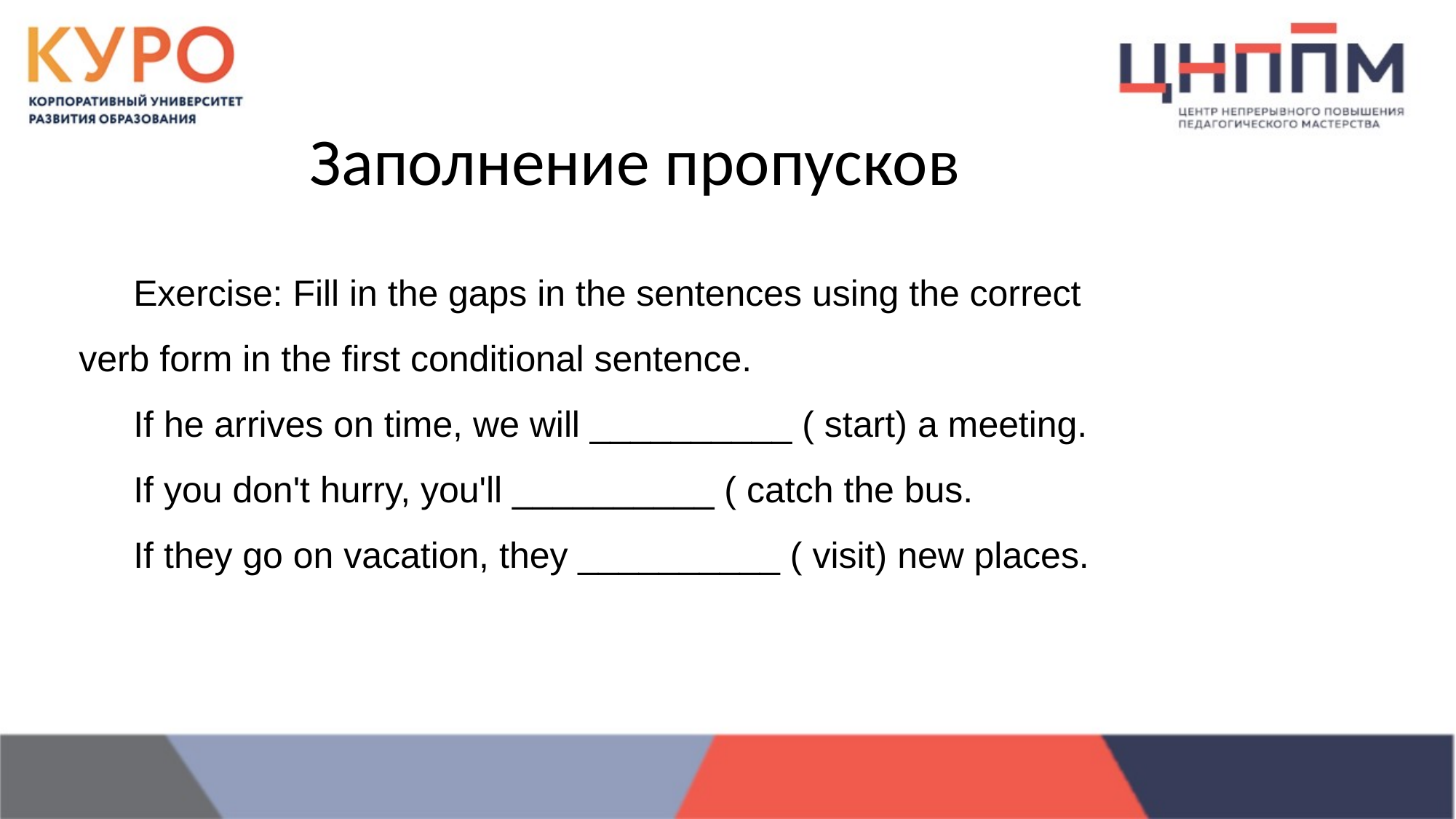

# Заполнение пропусков
Exercise: Fill in the gaps in the sentences using the correct verb form in the first conditional sentence.
If he arrives on time, we will __________ ( start) a meeting.
If you don't hurry, you'll __________ ( catch the bus.
If they go on vacation, they __________ ( visit) new places.